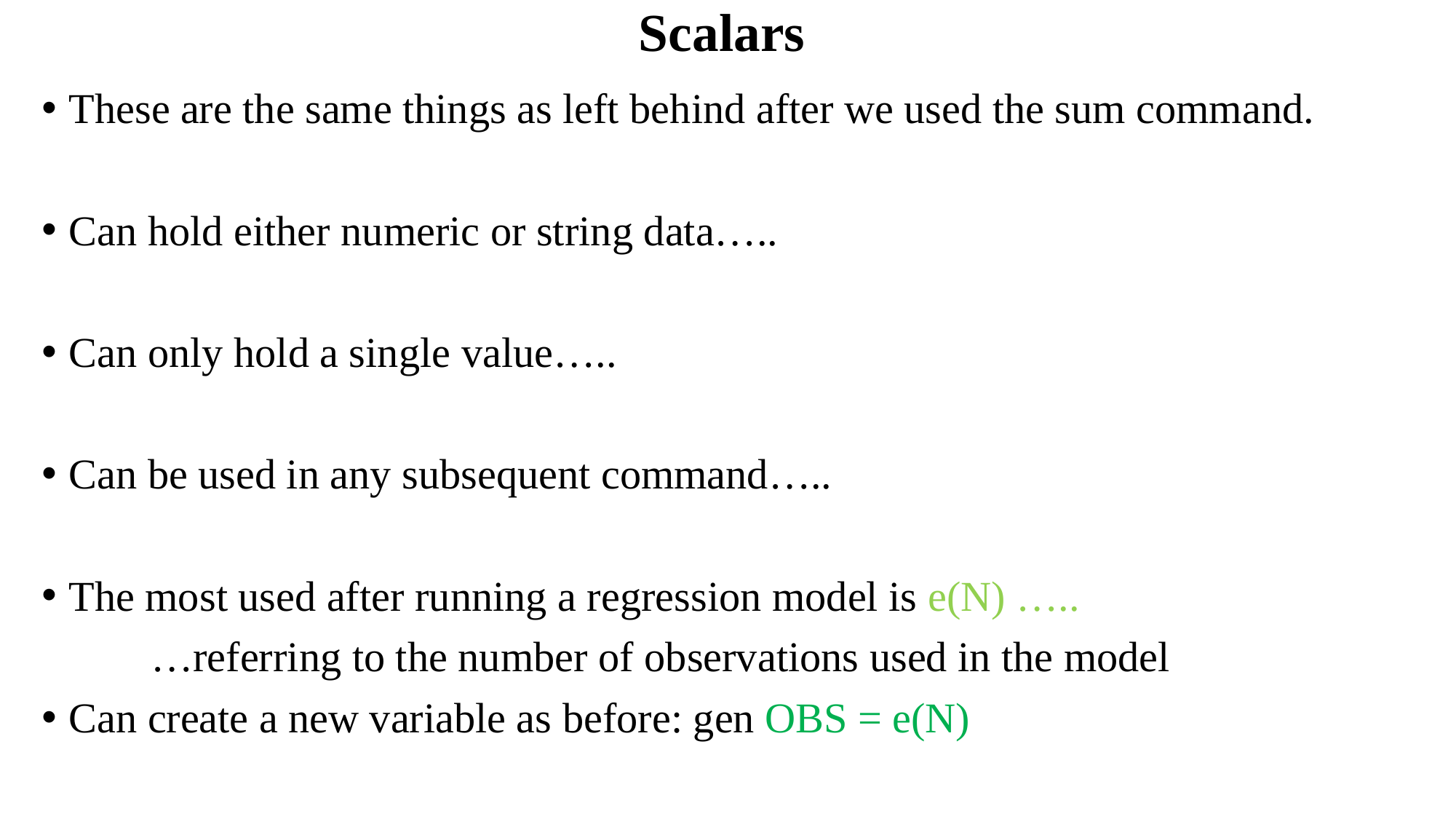

# Scalars
These are the same things as left behind after we used the sum command.

Can hold either numeric or string data…..

Can only hold a single value…..

Can be used in any subsequent command…..

The most used after running a regression model is e(N) …..
	…referring to the number of observations used in the model
Can create a new variable as before: gen OBS = e(N)